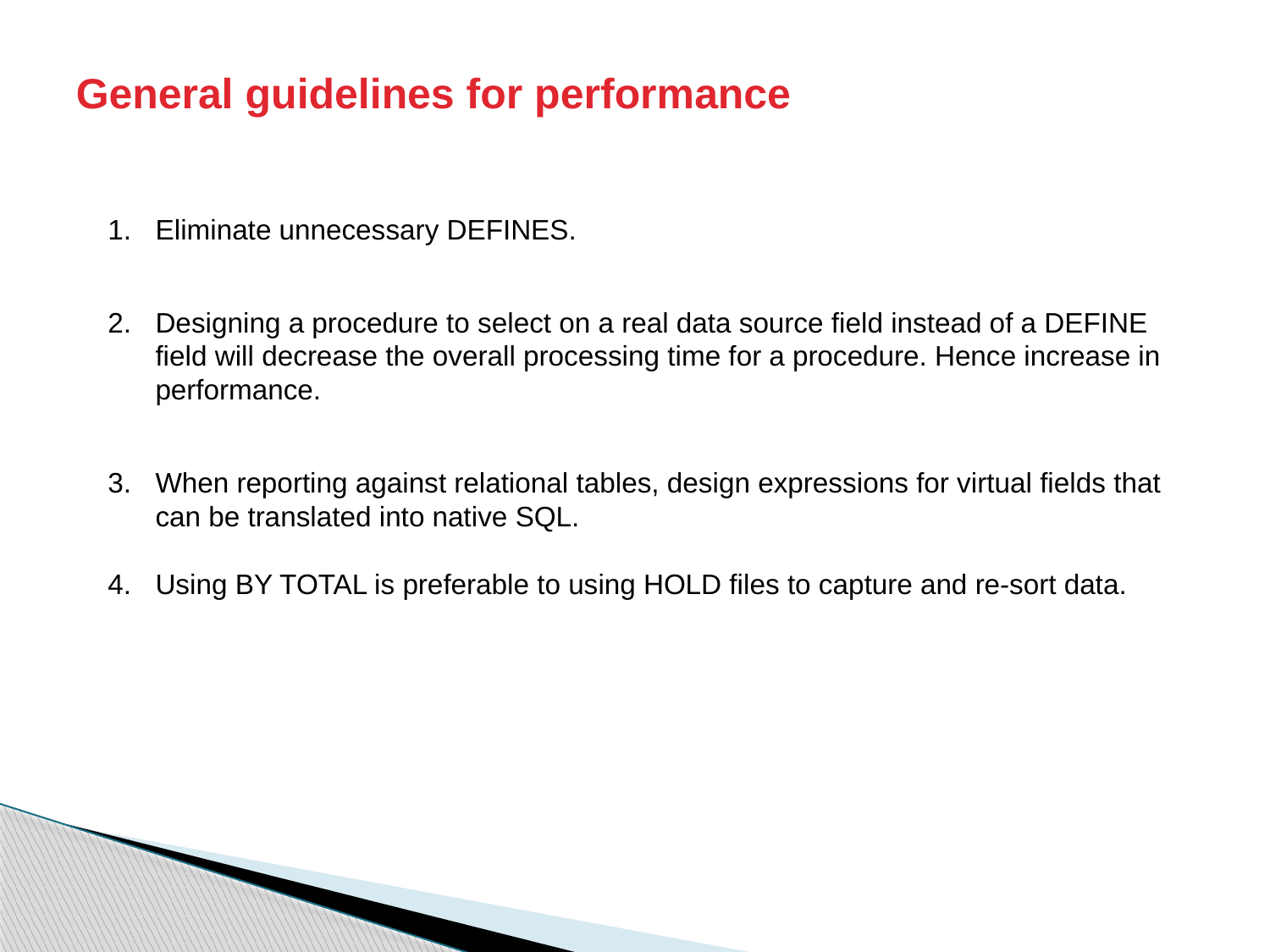

# General guidelines for performance
Eliminate unnecessary DEFINES.

Designing a procedure to select on a real data source field instead of a DEFINE field will decrease the overall processing time for a procedure. Hence increase in performance.

When reporting against relational tables, design expressions for virtual fields that can be translated into native SQL.

Using BY TOTAL is preferable to using HOLD files to capture and re-sort data.

79